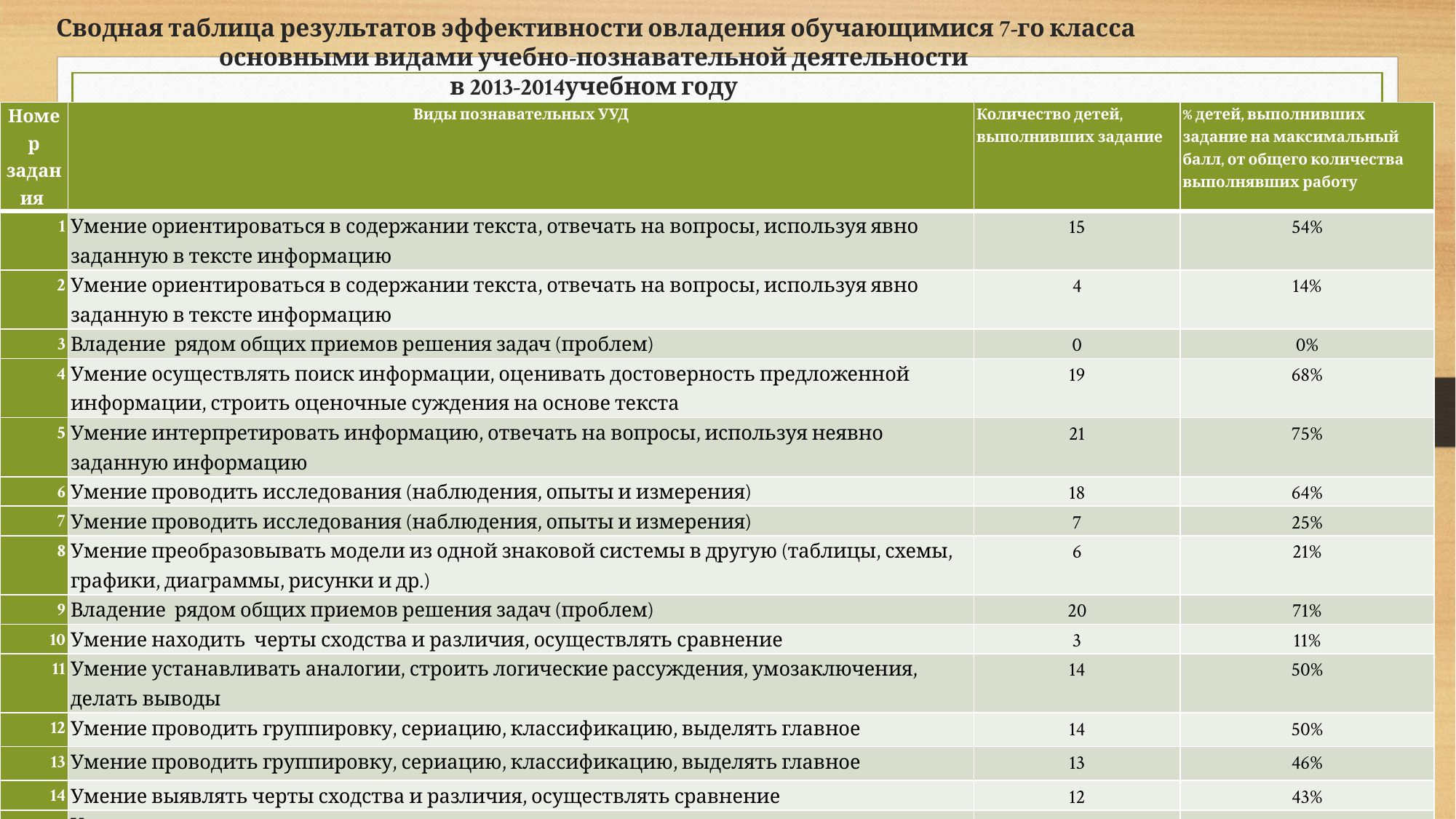

# Сводная таблица результатов эффективности овладения обучающимися 7-го класса основными видами учебно-познавательной деятельности в 2013-2014учебном году
| Номер задания | Виды познавательных УУД | Количество детей, выполнивших задание | % детей, выполнивших задание на максимальный балл, от общего количества выполнявших работу |
| --- | --- | --- | --- |
| 1 | Умение ориентироваться в содержании текста, отвечать на вопросы, используя явно заданную в тексте информацию | 15 | 54% |
| 2 | Умение ориентироваться в содержании текста, отвечать на вопросы, используя явно заданную в тексте информацию | 4 | 14% |
| 3 | Владение рядом общих приемов решения задач (проблем) | 0 | 0% |
| 4 | Умение осуществлять поиск информации, оценивать достоверность предложенной информации, строить оценочные суждения на основе текста | 19 | 68% |
| 5 | Умение интерпретировать информацию, отвечать на вопросы, используя неявно заданную информацию | 21 | 75% |
| 6 | Умение проводить исследования (наблюдения, опыты и измерения) | 18 | 64% |
| 7 | Умение проводить исследования (наблюдения, опыты и измерения) | 7 | 25% |
| 8 | Умение преобразовывать модели из одной знаковой системы в другую (таблицы, схемы, графики, диаграммы, рисунки и др.) | 6 | 21% |
| 9 | Владение рядом общих приемов решения задач (проблем) | 20 | 71% |
| 10 | Умение находить черты сходства и различия, осуществлять сравнение | 3 | 11% |
| 11 | Умение устанавливать аналогии, строить логические рассуждения, умозаключения, делать выводы | 14 | 50% |
| 12 | Умение проводить группировку, сериацию, классификацию, выделять главное | 14 | 50% |
| 13 | Умение проводить группировку, сериацию, классификацию, выделять главное | 13 | 46% |
| 14 | Умение выявлять черты сходства и различия, осуществлять сравнение | 12 | 43% |
| 15 | Умение выявлять черты сходства и различия, осуществлять сравнение | 8 | 29% |
| 16 | Умение проводить группировку, сериацию, классификацию, выделять главное | 16 | 57% |
| 17 | Умение анализировать информацию, представленную в форме диаграммы | 18 | 64% |
| 18 | Умение давать самооценку своих действий | 24 | 86% |